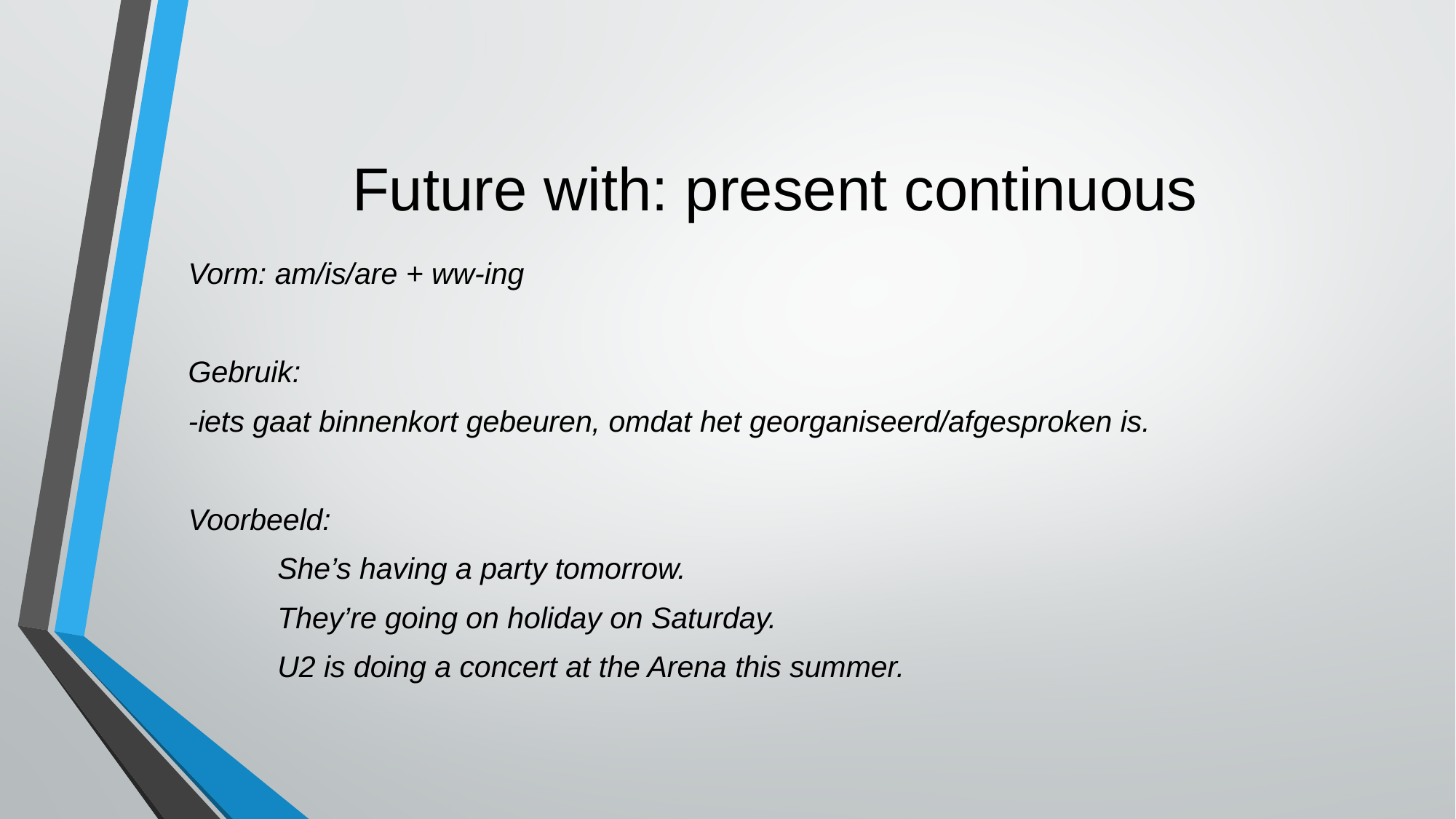

# Future with: present continuous
Vorm: am/is/are + ww-ing

Gebruik:
-iets gaat binnenkort gebeuren, omdat het georganiseerd/afgesproken is.

Voorbeeld:
		She’s having a party tomorrow.
		They’re going on holiday on Saturday.
		U2 is doing a concert at the Arena this summer.